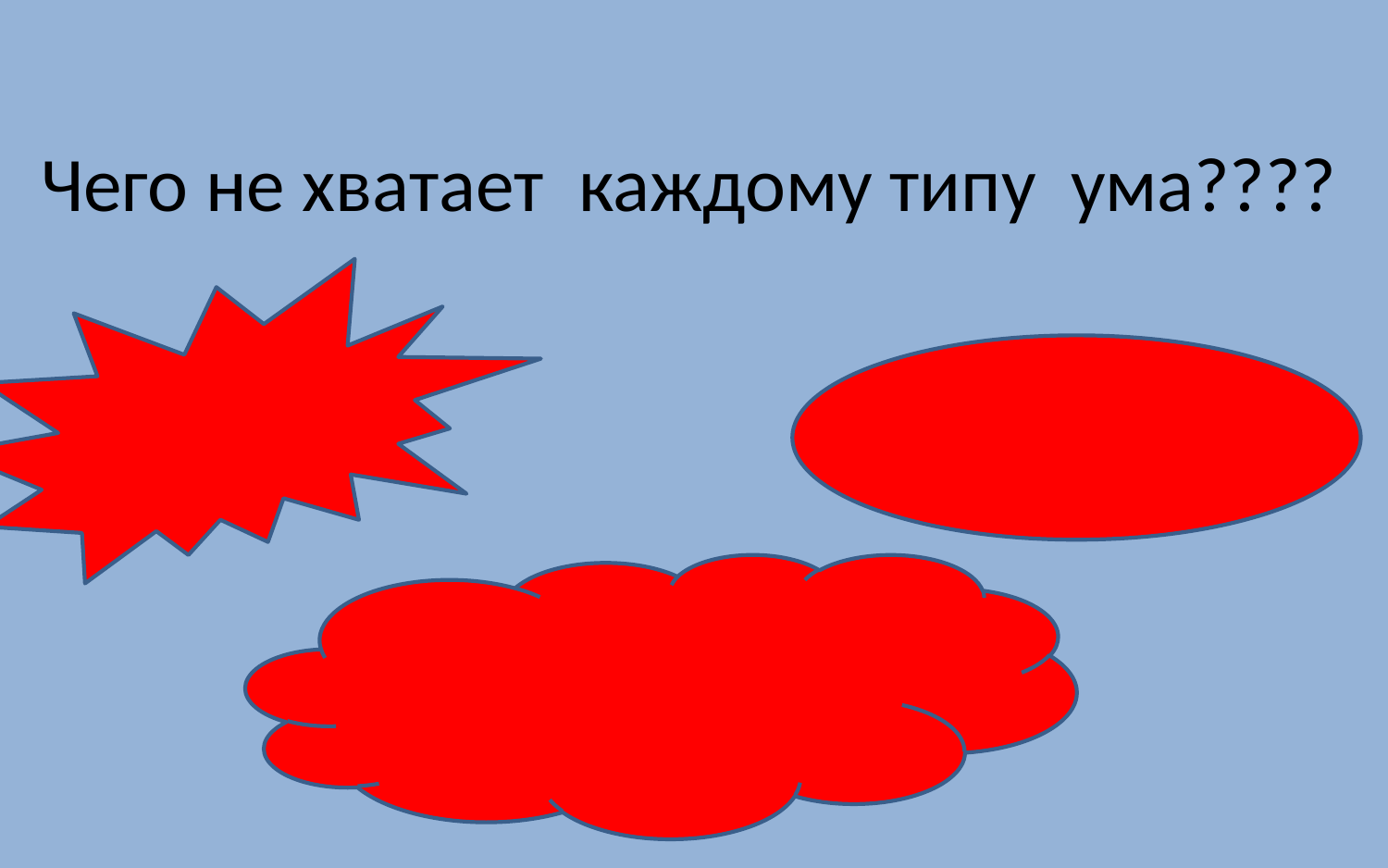

Чего не хватает  каждому типу  ума????

сердца
свободы
Гармонии с разумом